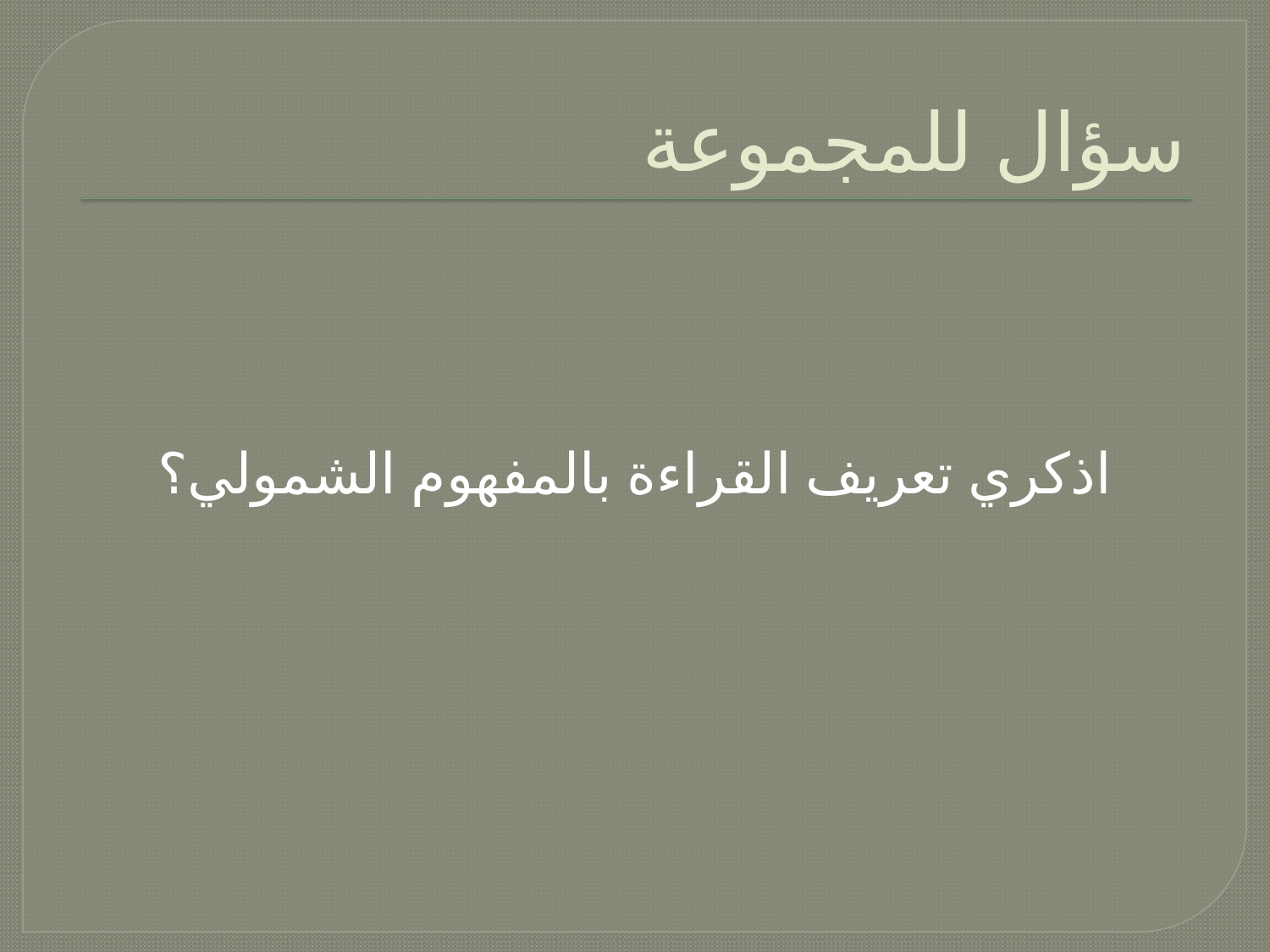

# سؤال للمجموعة

اذكري تعريف القراءة بالمفهوم الشمولي؟